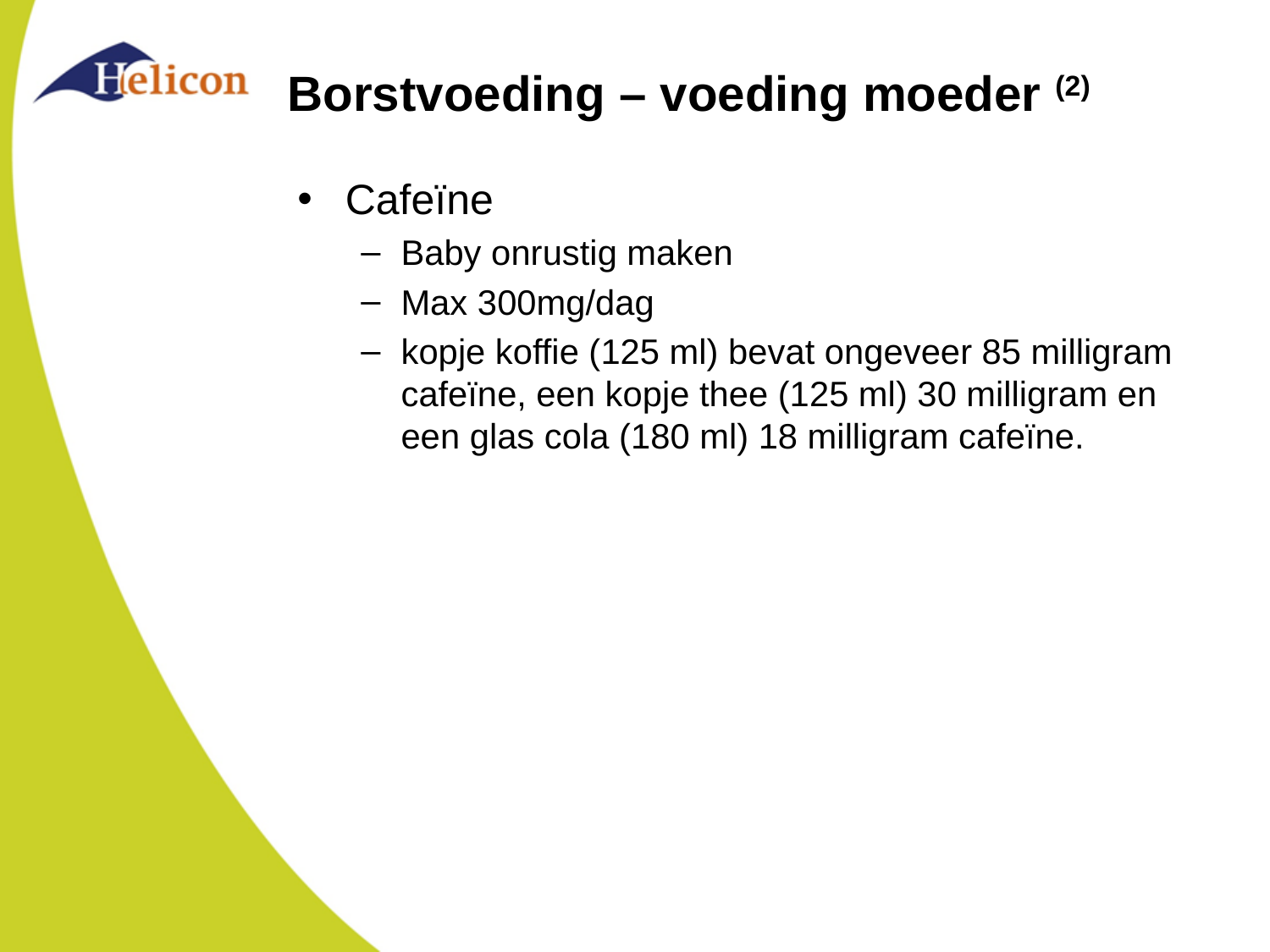

# Borstvoeding – voeding moeder (2)
Cafeïne
Baby onrustig maken
Max 300mg/dag
kopje koffie (125 ml) bevat ongeveer 85 milligram cafeïne, een kopje thee (125 ml) 30 milligram en een glas cola (180 ml) 18 milligram cafeïne.